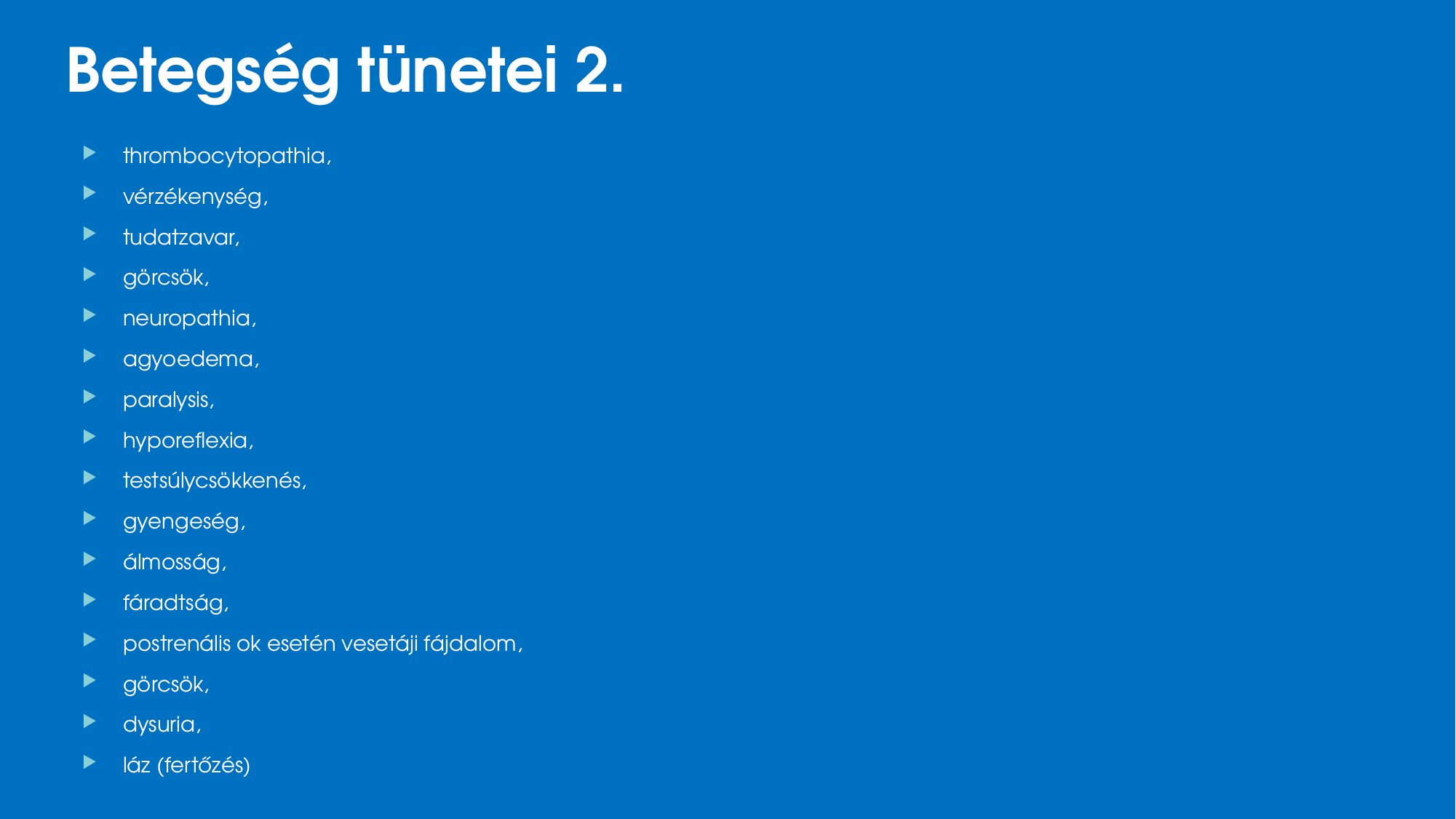

# Betegség tünetei 2.
thrombocytopathia,
vérzékenység,
tudatzavar,
görcsök,
neuropathia,
agyoedema,
paralysis,
hyporeflexia,
testsúlycsökkenés,
gyengeség,
álmosság,
fáradtság,
postrenális ok esetén vesetáji fájdalom,
görcsök,
dysuria,
láz (fertőzés)